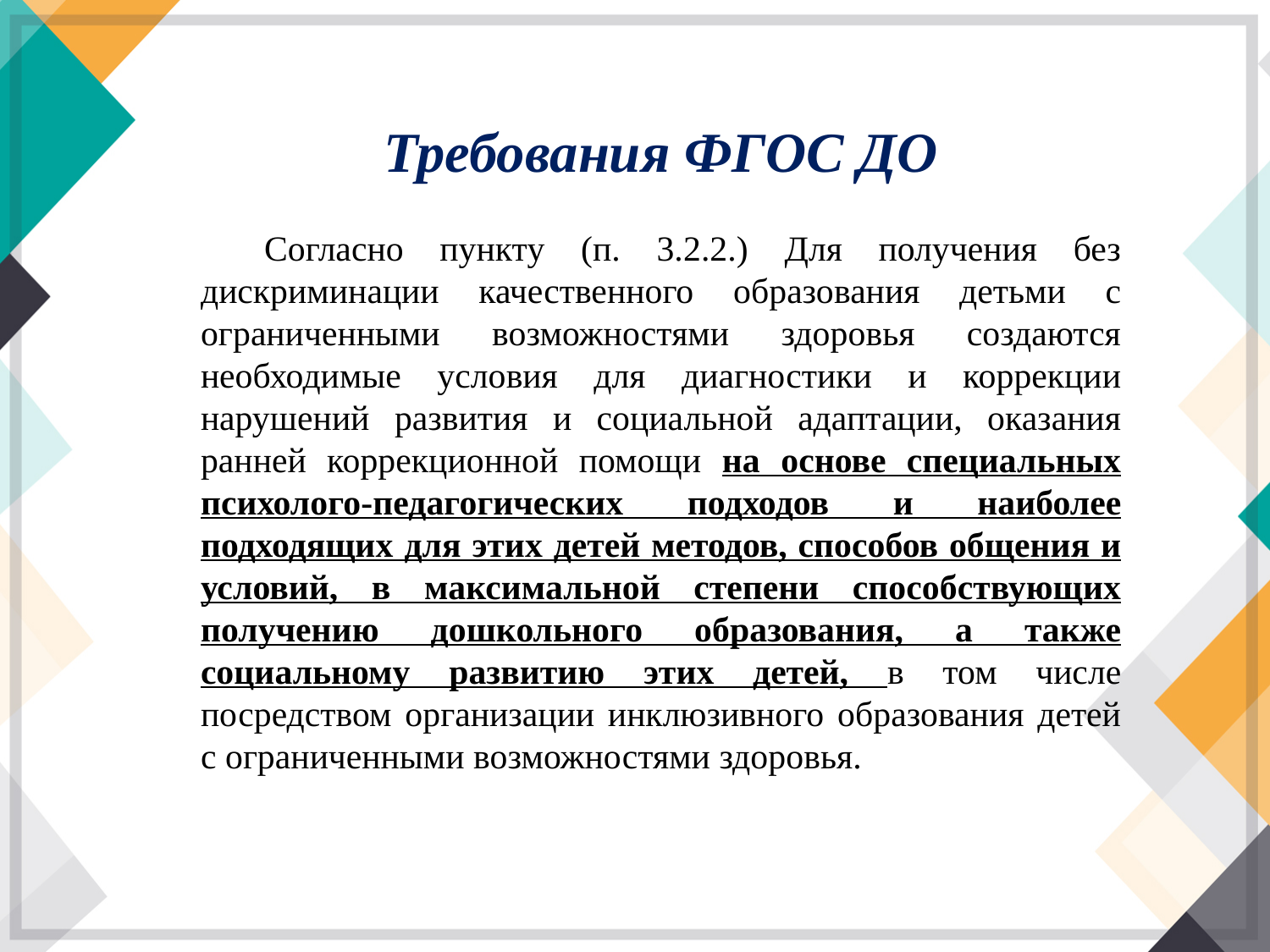

Требования ФГОС ДО

Согласно пункту (п. 3.2.2.) Для получения без дискриминации качественного образования детьми с ограниченными возможностями здоровья создаются необходимые условия для диагностики и коррекции нарушений развития и социальной адаптации, оказания ранней коррекционной помощи на основе специальных психолого-педагогических подходов и наиболее подходящих для этих детей методов, способов общения и условий, в максимальной степени способствующих получению дошкольного образования, а также социальному развитию этих детей, в том числе посредством организации инклюзивного образования детей с ограниченными возможностями здоровья.